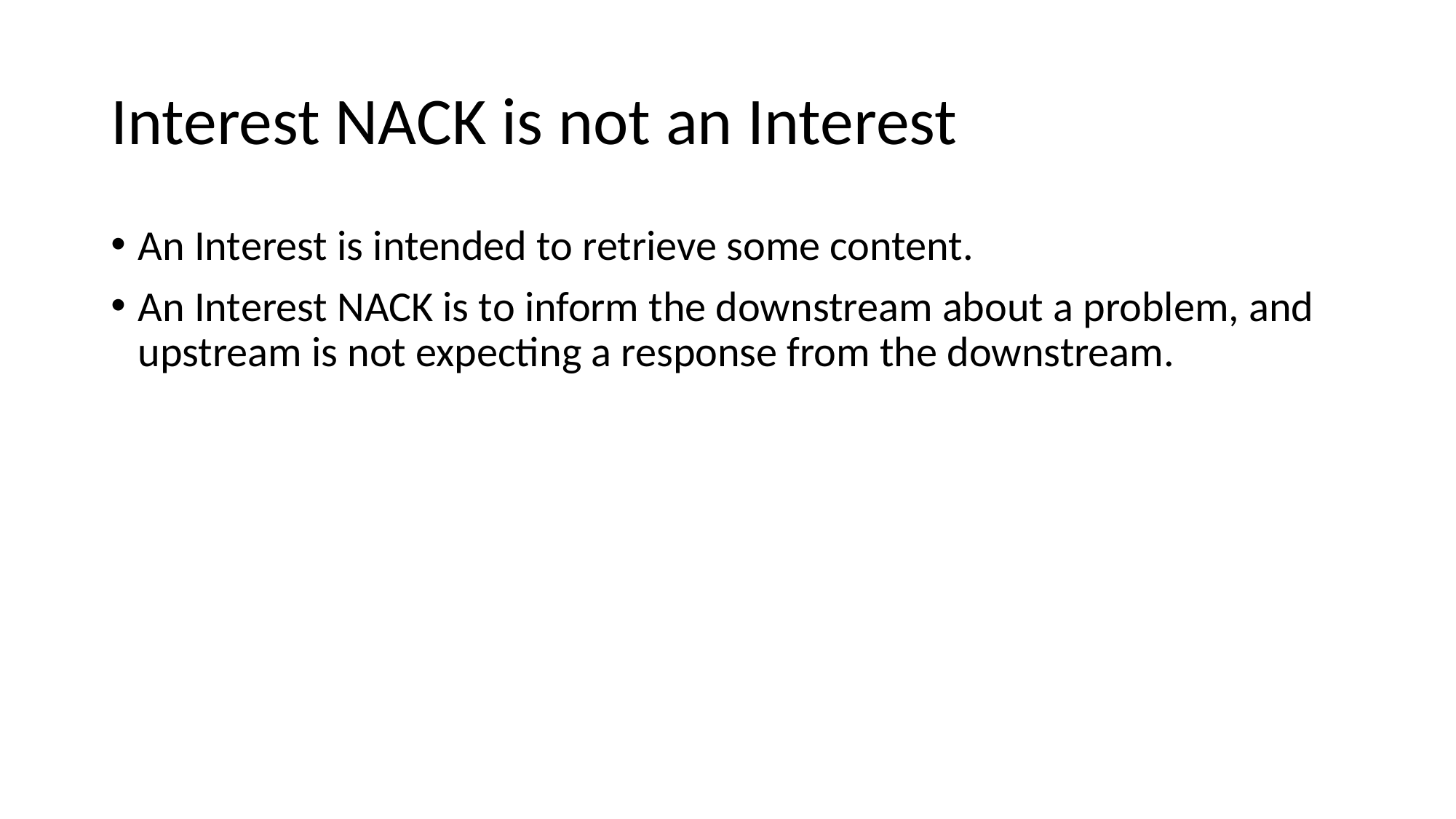

# Interest NACK is not an Interest
An Interest is intended to retrieve some content.
An Interest NACK is to inform the downstream about a problem, and upstream is not expecting a response from the downstream.